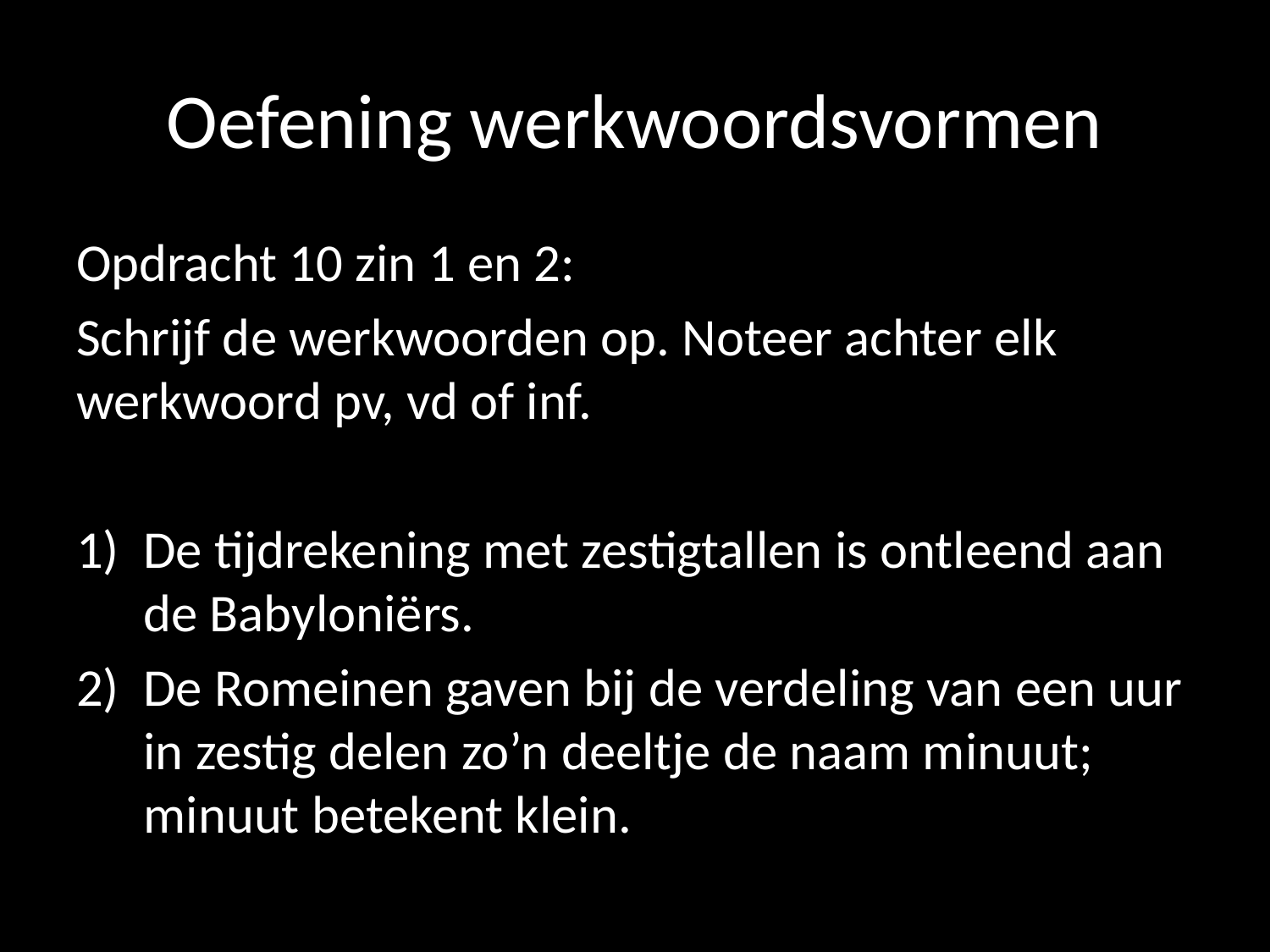

# Oefening werkwoordsvormen
Opdracht 10 zin 1 en 2:
Schrijf de werkwoorden op. Noteer achter elk werkwoord pv, vd of inf.

De tijdrekening met zestigtallen is ontleend aan de Babyloniërs.
De Romeinen gaven bij de verdeling van een uur in zestig delen zo’n deeltje de naam minuut; minuut betekent klein.